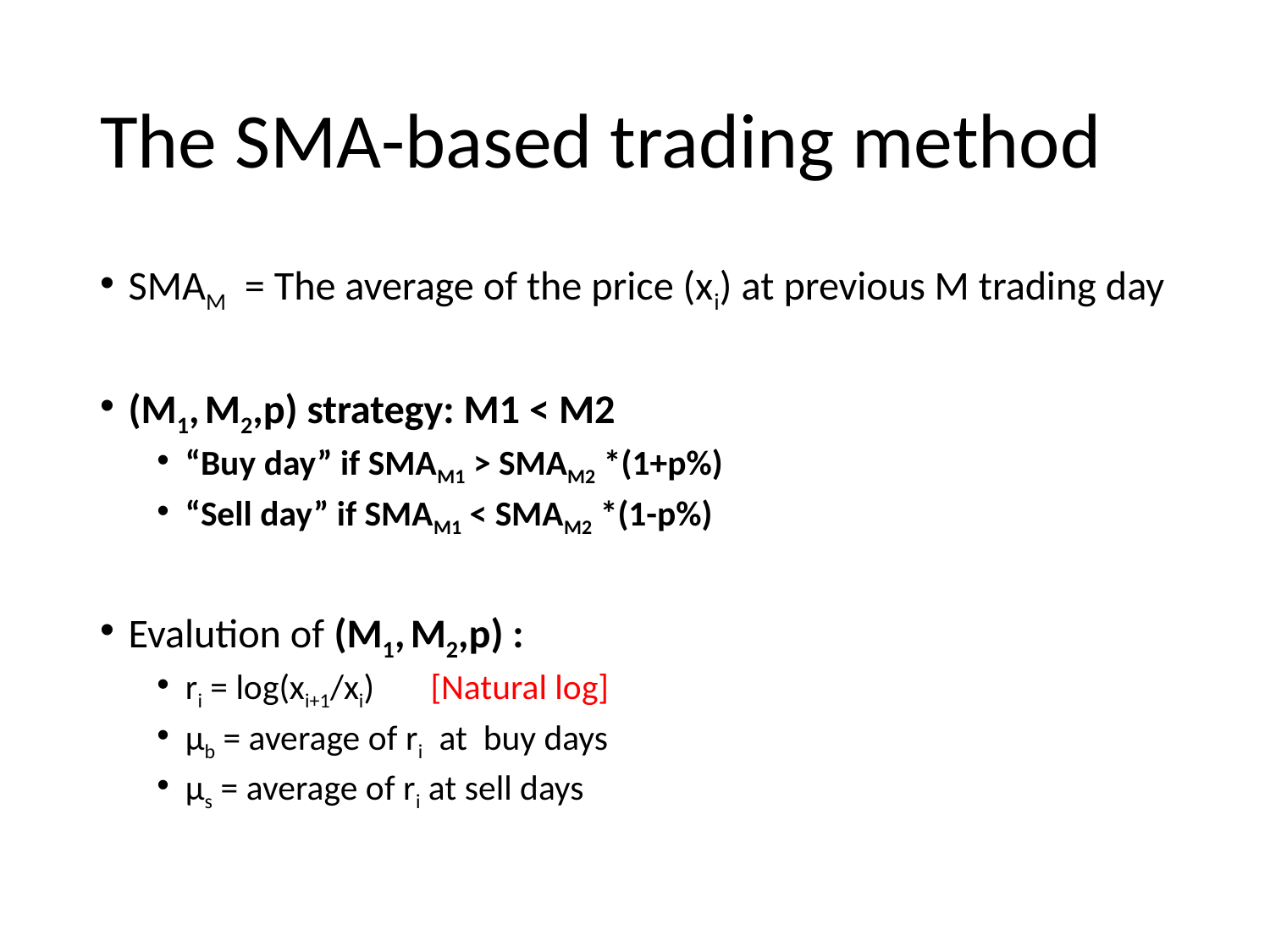

# The SMA-based trading method
SMAM  = The average of the price (xi) at previous M trading day

(M1, M2,p) strategy: M1 < M2
“Buy day” if SMAM1 > SMAM2 *(1+p%)
“Sell day” if SMAM1 < SMAM2 *(1-p%)

Evalution of (M1, M2,p) :
ri = log(xi+1/xi)       [Natural log]
µb = average of ri  at  buy days
µs = average of ri at sell days